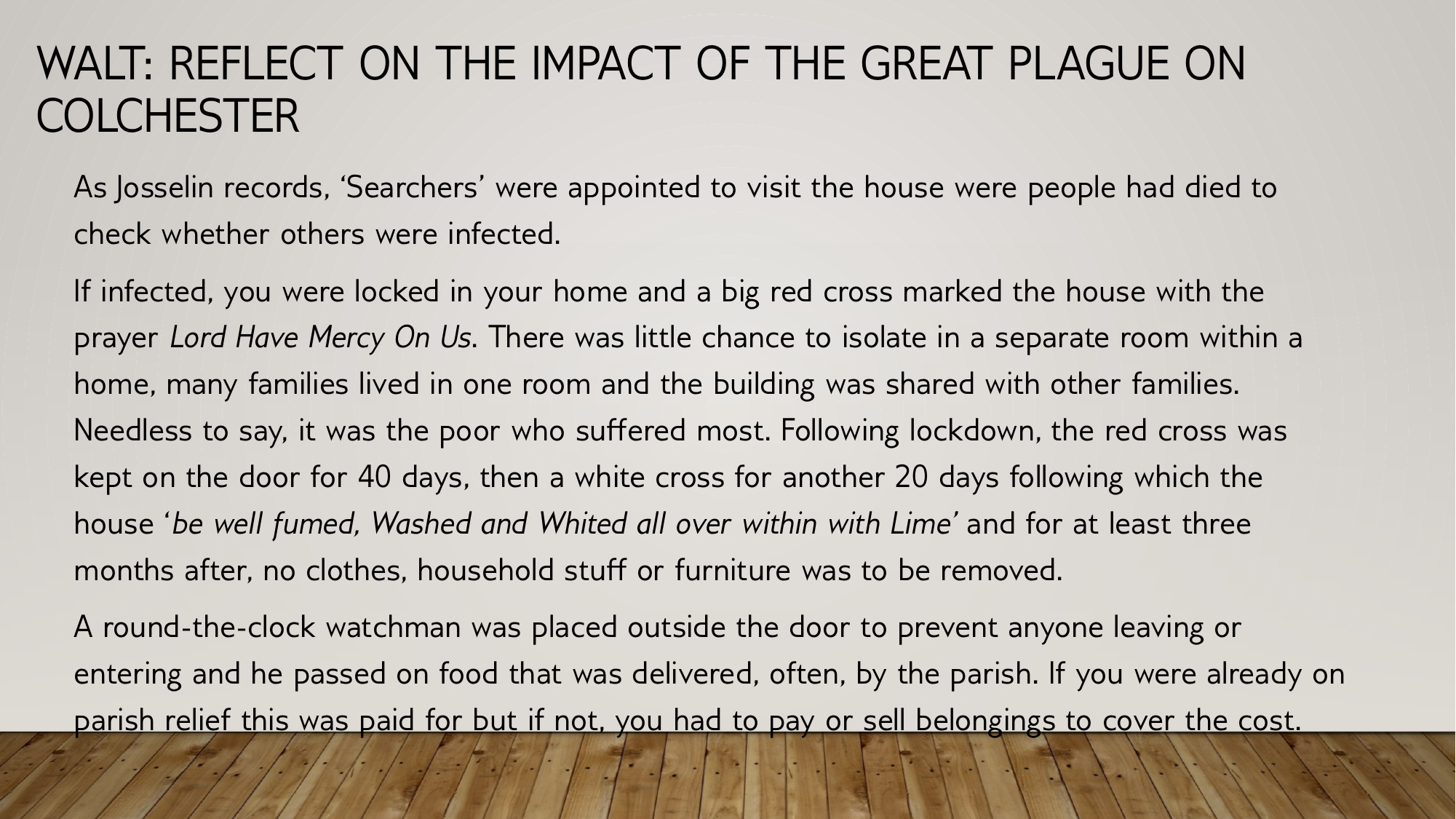

WALT: reflect on the impact of the Great Plague on Colchester
As Josselin records, ‘Searchers’ were appointed to visit the house were people had died to check whether others were infected.
If infected, you were locked in your home and a big red cross marked the house with the prayer Lord Have Mercy On Us. There was little chance to isolate in a separate room within a home, many families lived in one room and the building was shared with other families. Needless to say, it was the poor who suffered most. Following lockdown, the red cross was kept on the door for 40 days, then a white cross for another 20 days following which the house ‘be well fumed, Washed and Whited all over within with Lime’ and for at least three months after, no clothes, household stuff or furniture was to be removed.
A round-the-clock watchman was placed outside the door to prevent anyone leaving or entering and he passed on food that was delivered, often, by the parish. If you were already on parish relief this was paid for but if not, you had to pay or sell belongings to cover the cost.